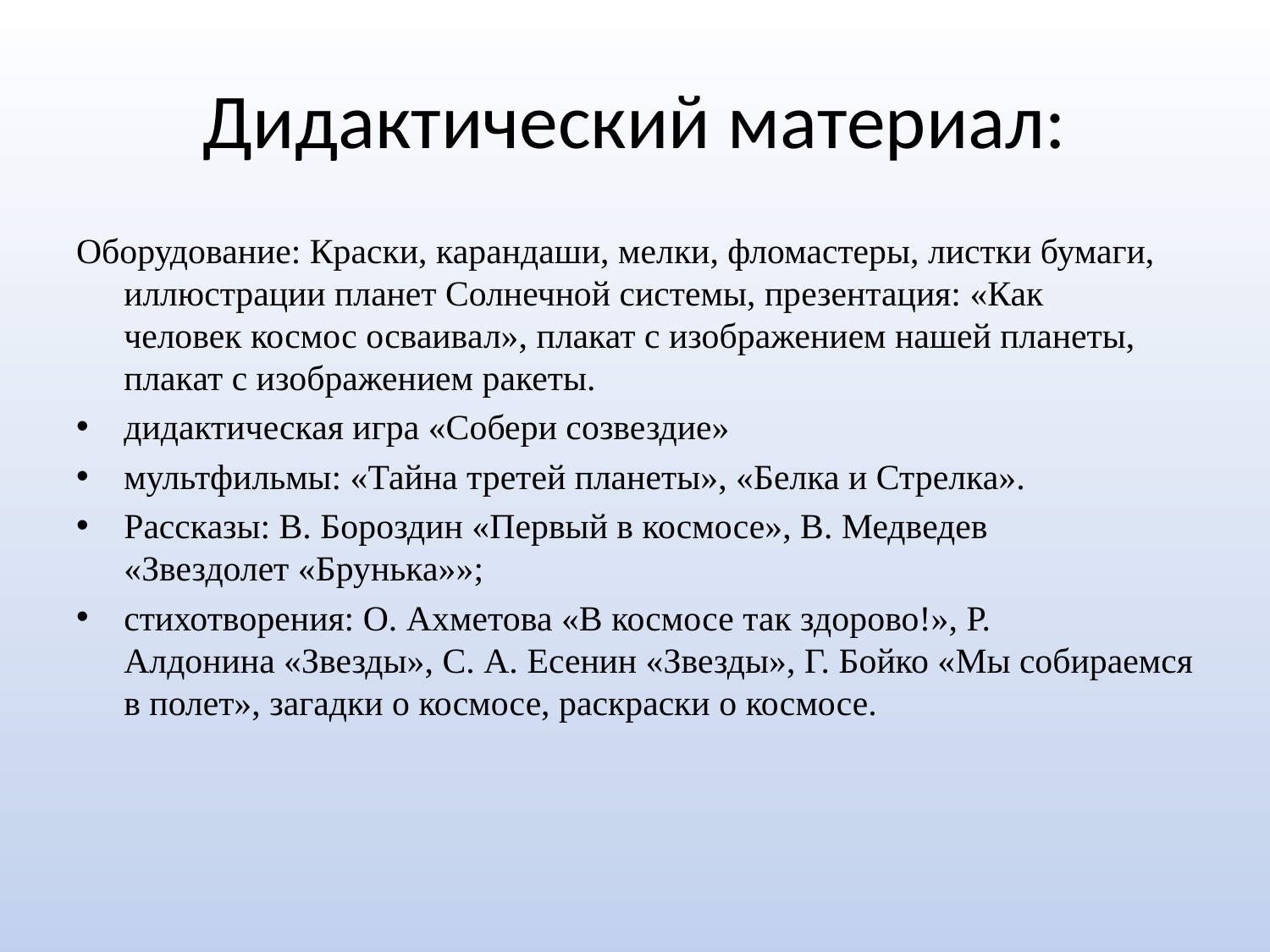

# Дидактический материал:
Оборудование: Краски, карандаши, мелки, фломастеры, листки бумаги, иллюстрации планет Солнечной системы, презентация: «Как человек космос осваивал», плакат с изображением нашей планеты, плакат с изображением ракеты.
дидактическая игра «Собери созвездие»
мультфильмы: «Тайна третей планеты», «Белка и Стрелка».
Рассказы: В. Бороздин «Первый в космосе», В. Медведев «Звездолет «Брунька»»;
стихотворения: О. Ахметова «В космосе так здорово!», Р. Алдонина «Звезды», С. А. Есенин «Звезды», Г. Бойко «Мы собираемся в полет», загадки о космосе, раскраски о космосе.